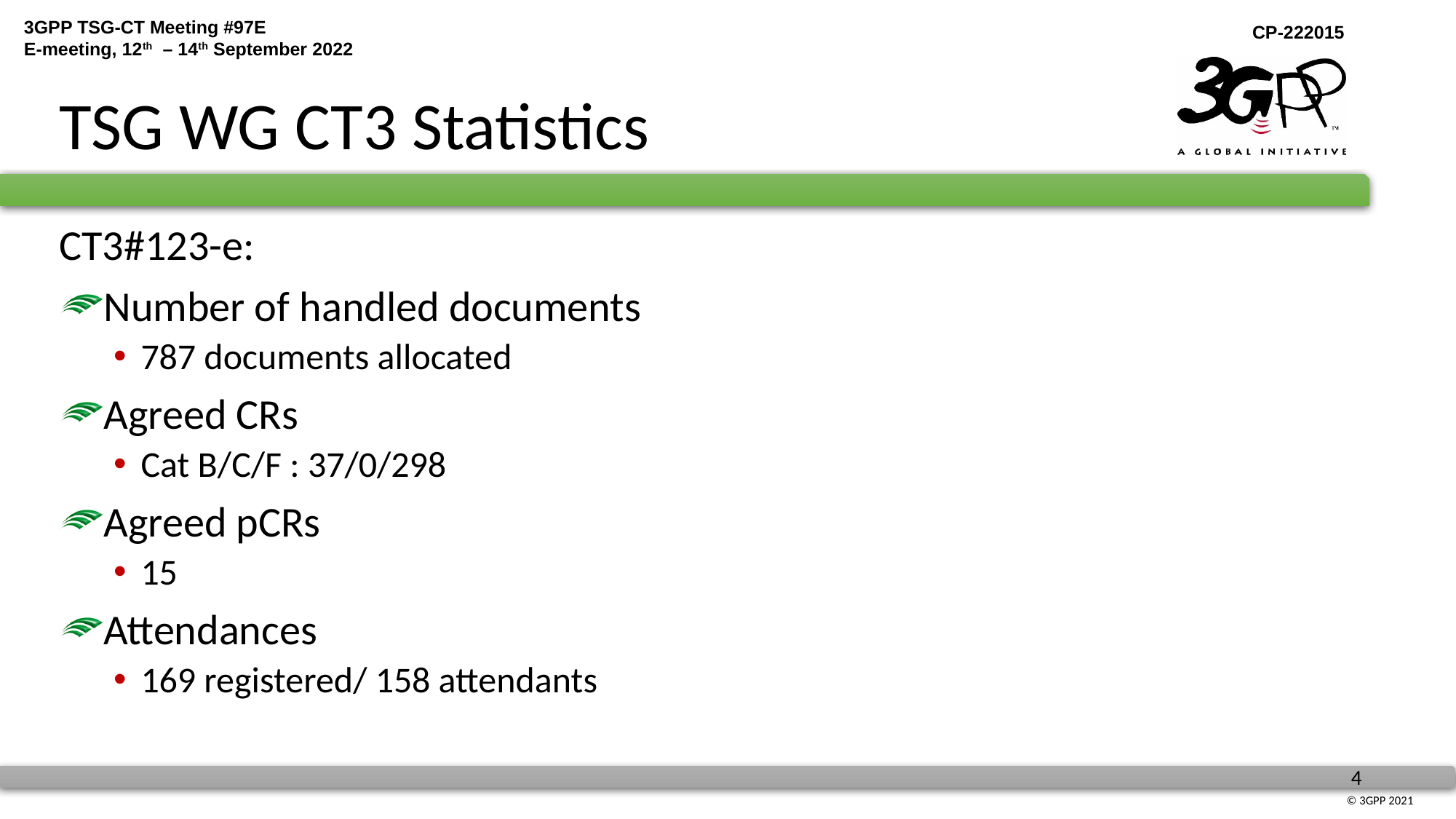

# TSG WG CT3 Statistics
CT3#123-e:
Number of handled documents
787 documents allocated
Agreed CRs
Cat B/C/F : 37/0/298
Agreed pCRs
15
Attendances
169 registered/ 158 attendants